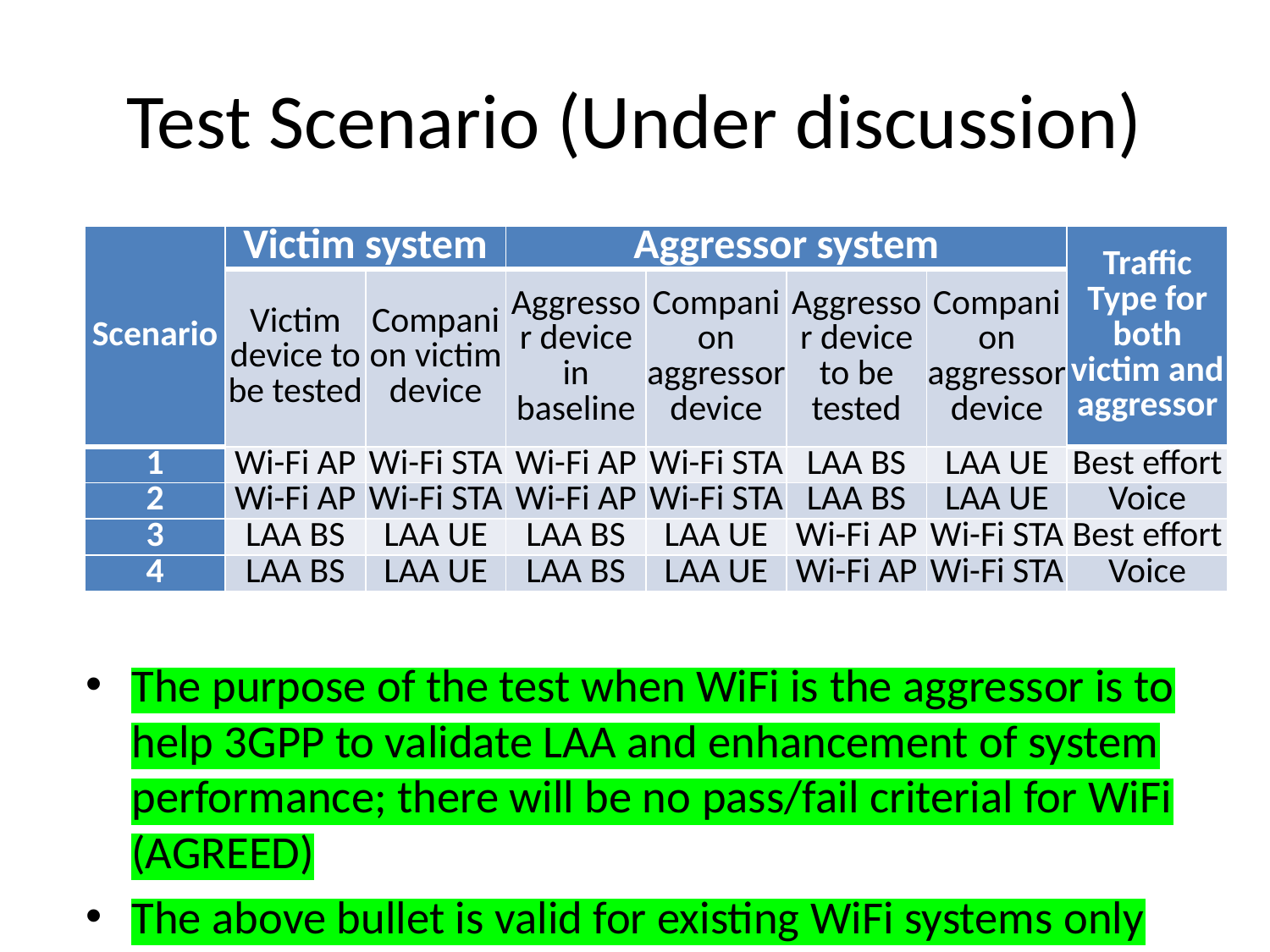

# Test Scenario (Under discussion)
| Scenario | Victim system |  | Aggressor system |  |  |  | Traffic Type for both victim and aggressor |
| --- | --- | --- | --- | --- | --- | --- | --- |
|  | Victim device to be tested | Companion victim device | Aggressor device in baseline | Companion aggressor device | Aggressor device to be tested | Companion aggressor device |  |
| 1 | Wi-Fi AP | Wi-Fi STA | Wi-Fi AP | Wi-Fi STA | LAA BS | LAA UE | Best effort |
| 2 | Wi-Fi AP | Wi-Fi STA | Wi-Fi AP | Wi-Fi STA | LAA BS | LAA UE | Voice |
| 3 | LAA BS | LAA UE | LAA BS | LAA UE | Wi-Fi AP | Wi-Fi STA | Best effort |
| 4 | LAA BS | LAA UE | LAA BS | LAA UE | Wi-Fi AP | Wi-Fi STA | Voice |
The purpose of the test when WiFi is the aggressor is to help 3GPP to validate LAA and enhancement of system performance; there will be no pass/fail criterial for WiFi (AGREED)
The above bullet is valid for existing WiFi systems only